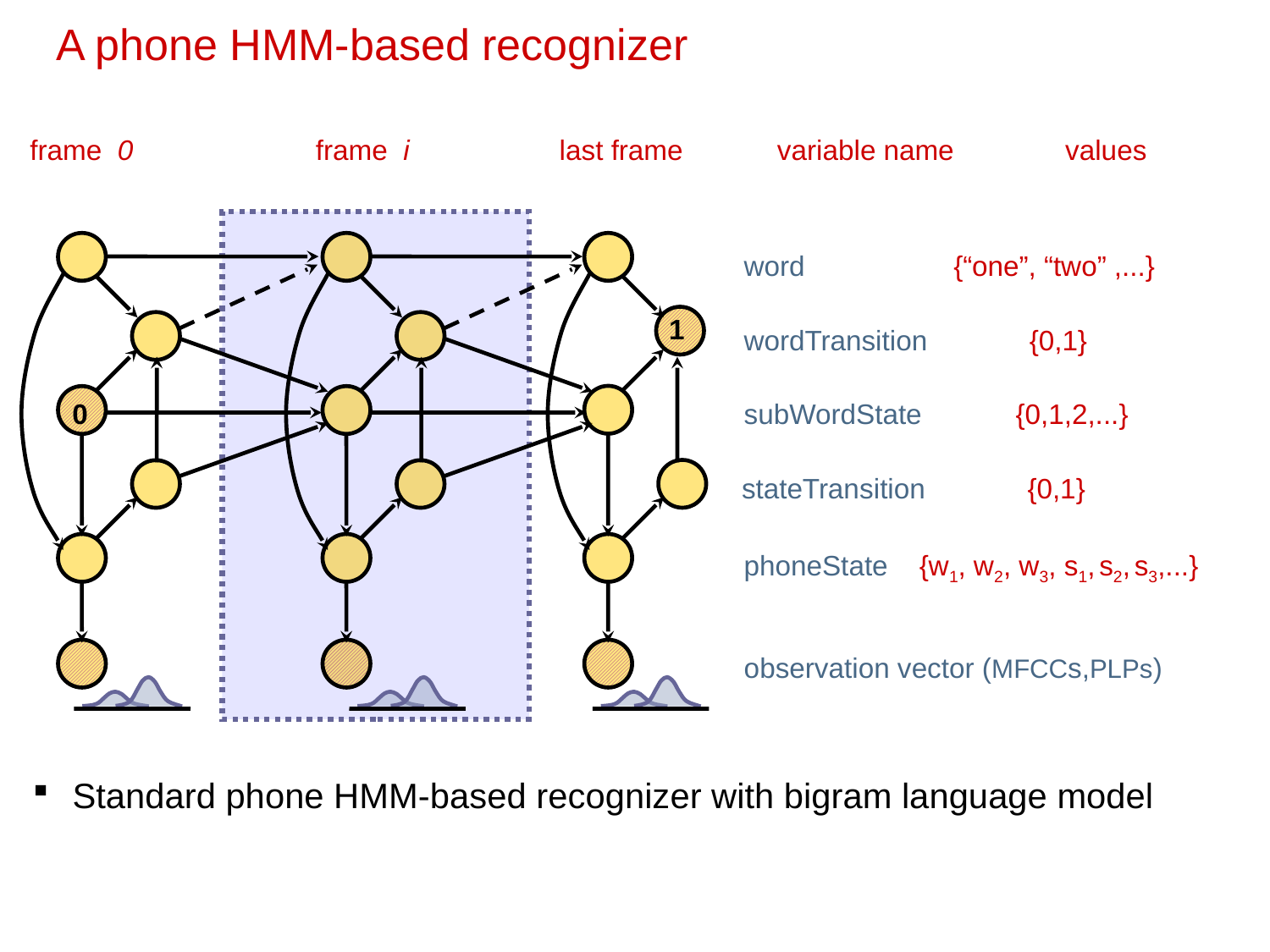

# A phone HMM-based recognizer
frame  0
frame  i
last frame
variable name
values

word                   {“one”, “two” ,...}

 1
wordTransition             {0,1}

phoneState    {w1, w2, w3, s1, s2, s3,...}

0
subWordState            {0,1,2,...}

stateTransition             {0,1}

observation vector (MFCCs,PLPs)

Standard phone HMM-based recognizer with bigram language model